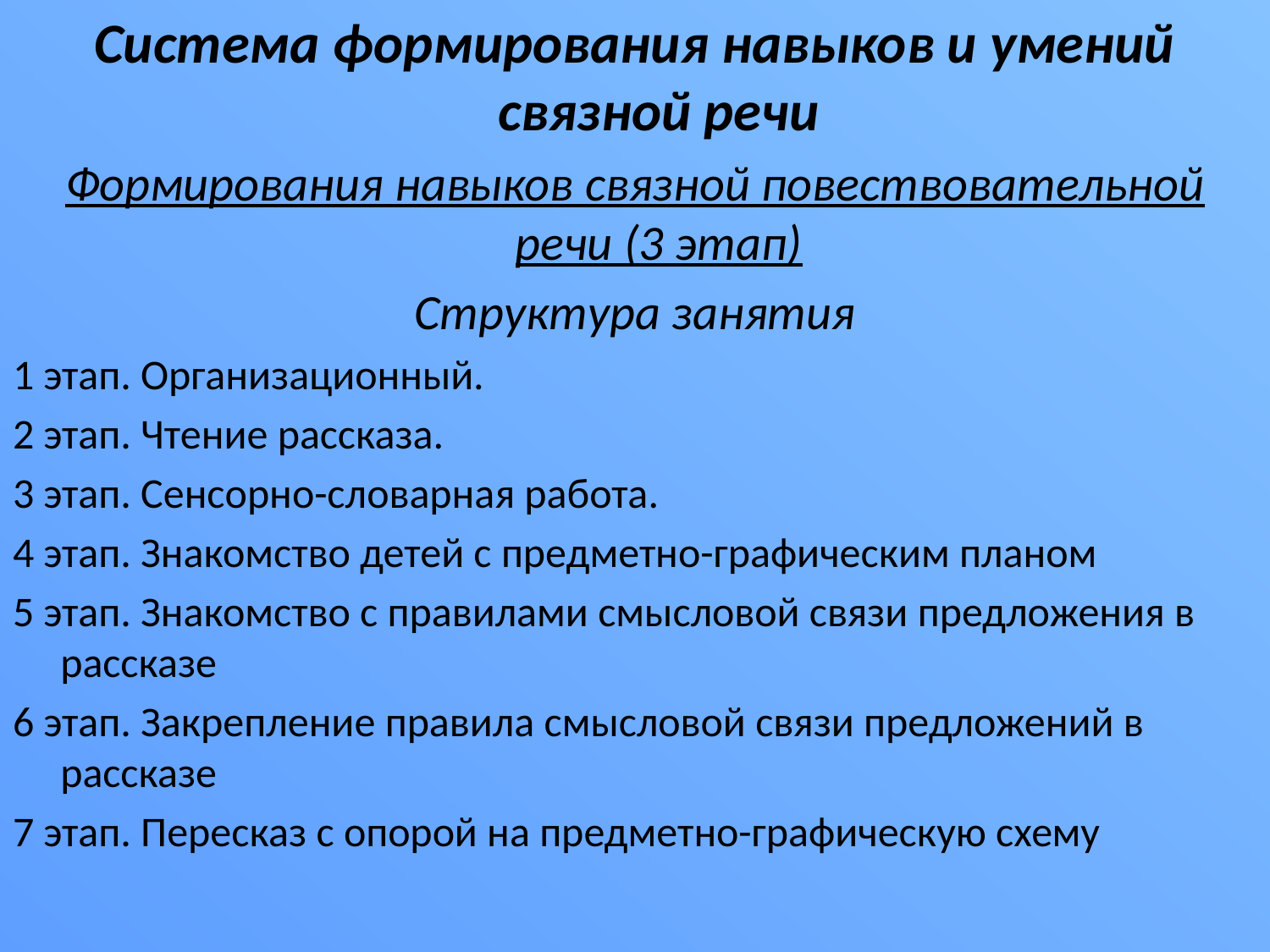

Система формирования навыков и умений связной речи
Формирования навыков связной повествовательной речи (3 этап)
Структура занятия
1 этап. Организационный.
2 этап. Чтение рассказа.
3 этап. Сенсорно-словарная работа.
4 этап. Знакомство детей с предметно-графическим планом
5 этап. Знакомство с правилами смысловой связи предложения в рассказе
6 этап. Закрепление правила смысловой связи предложений в рассказе
7 этап. Пересказ с опорой на предметно-графическую схему